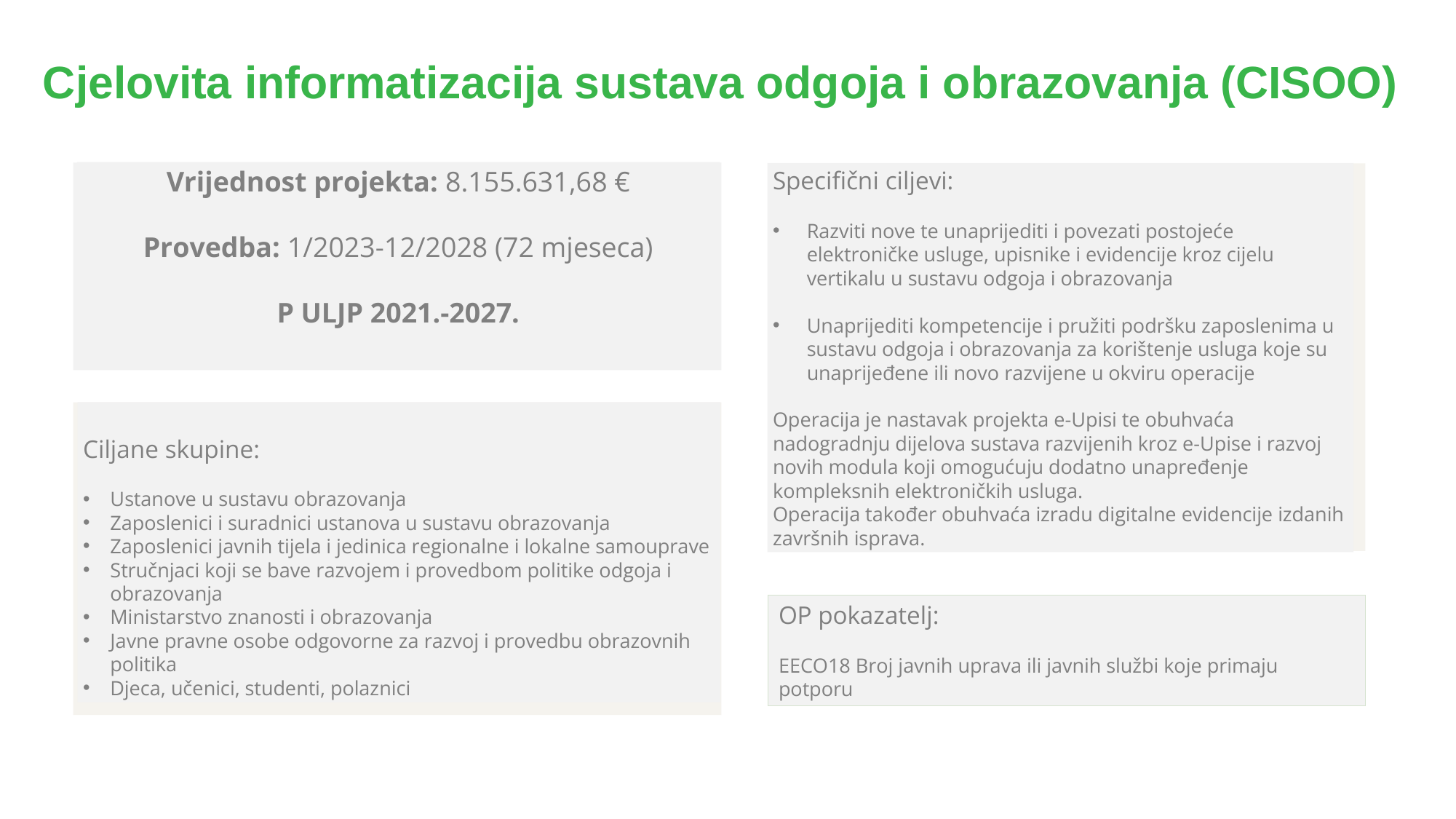

# Cjelovita informatizacija sustava odgoja i obrazovanja (CISOO)
Vrijednost projekta: 8.155.631,68 €

Provedba: 1/2023-12/2028 (72 mjeseca)

P ULJP 2021.-2027.

Specifični ciljevi:

Razviti nove te unaprijediti i povezati postojeće elektroničke usluge, upisnike i evidencije kroz cijelu vertikalu u sustavu odgoja i obrazovanja

Unaprijediti kompetencije i pružiti podršku zaposlenima u sustavu odgoja i obrazovanja za korištenje usluga koje su unaprijeđene ili novo razvijene u okviru operacije

Operacija je nastavak projekta e-Upisi te obuhvaća nadogradnju dijelova sustava razvijenih kroz e-Upise i razvoj novih modula koji omogućuju dodatno unapređenje kompleksnih elektroničkih usluga.
Operacija također obuhvaća izradu digitalne evidencije izdanih završnih isprava.

Ciljane skupine:

Ustanove u sustavu obrazovanja
Zaposlenici i suradnici ustanova u sustavu obrazovanja
Zaposlenici javnih tijela i jedinica regionalne i lokalne samouprave
Stručnjaci koji se bave razvojem i provedbom politike odgoja i obrazovanja
Ministarstvo znanosti i obrazovanja
Javne pravne osobe odgovorne za razvoj i provedbu obrazovnih politika
Djeca, učenici, studenti, polaznici

OP pokazatelj: ​

EECO18 Broj javnih uprava ili javnih službi koje primaju potporu